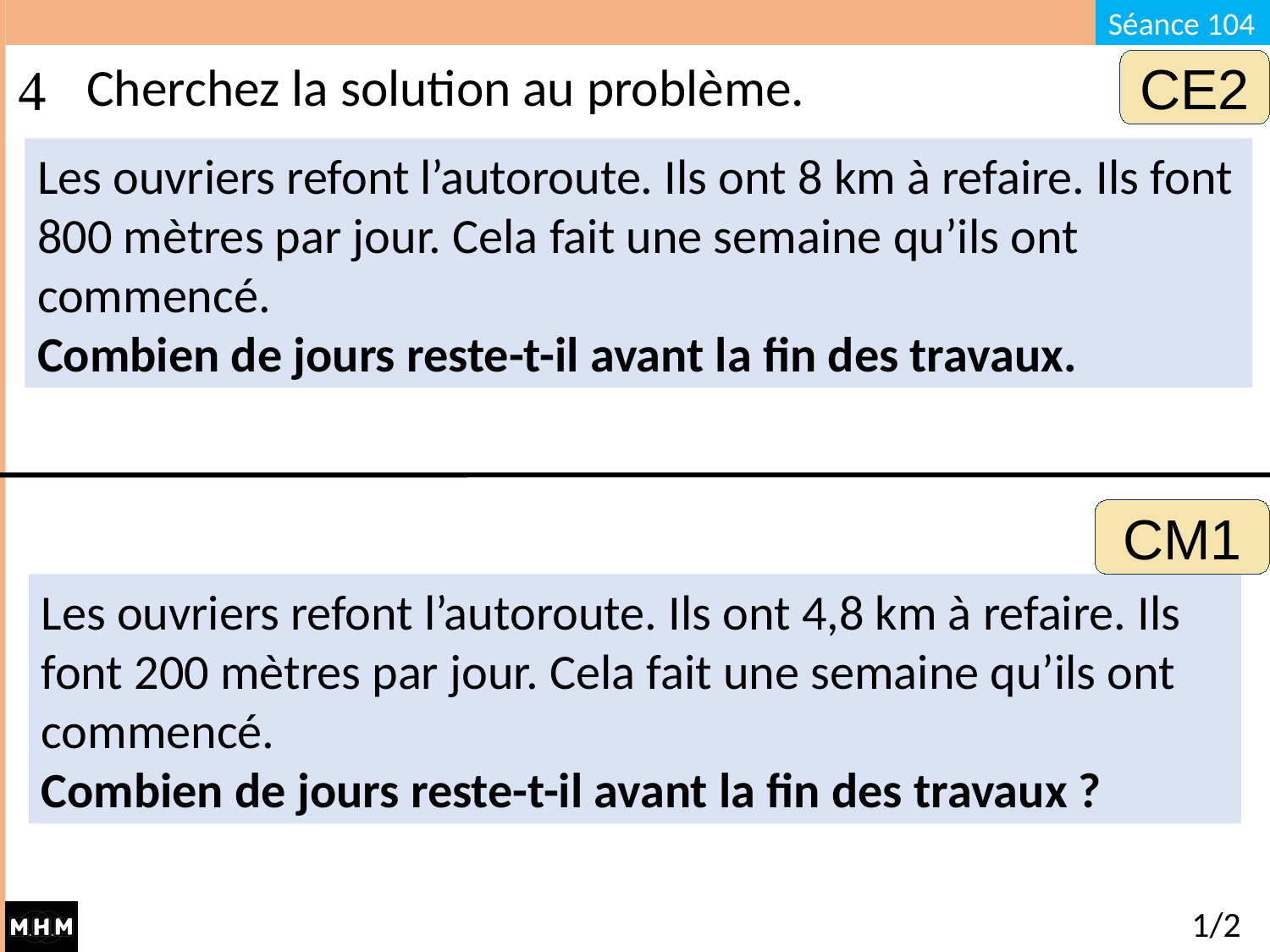

# Cherchez la solution au problème.
CE2
Les ouvriers refont l’autoroute. Ils ont 8 km à refaire. Ils font 800 mètres par jour. Cela fait une semaine qu’ils ont commencé.
Combien de jours reste-t-il avant la fin des travaux.

CM1
Les ouvriers refont l’autoroute. Ils ont 4,8 km à refaire. Ils font 200 mètres par jour. Cela fait une semaine qu’ils ont commencé.
Combien de jours reste-t-il avant la fin des travaux ?
1/2